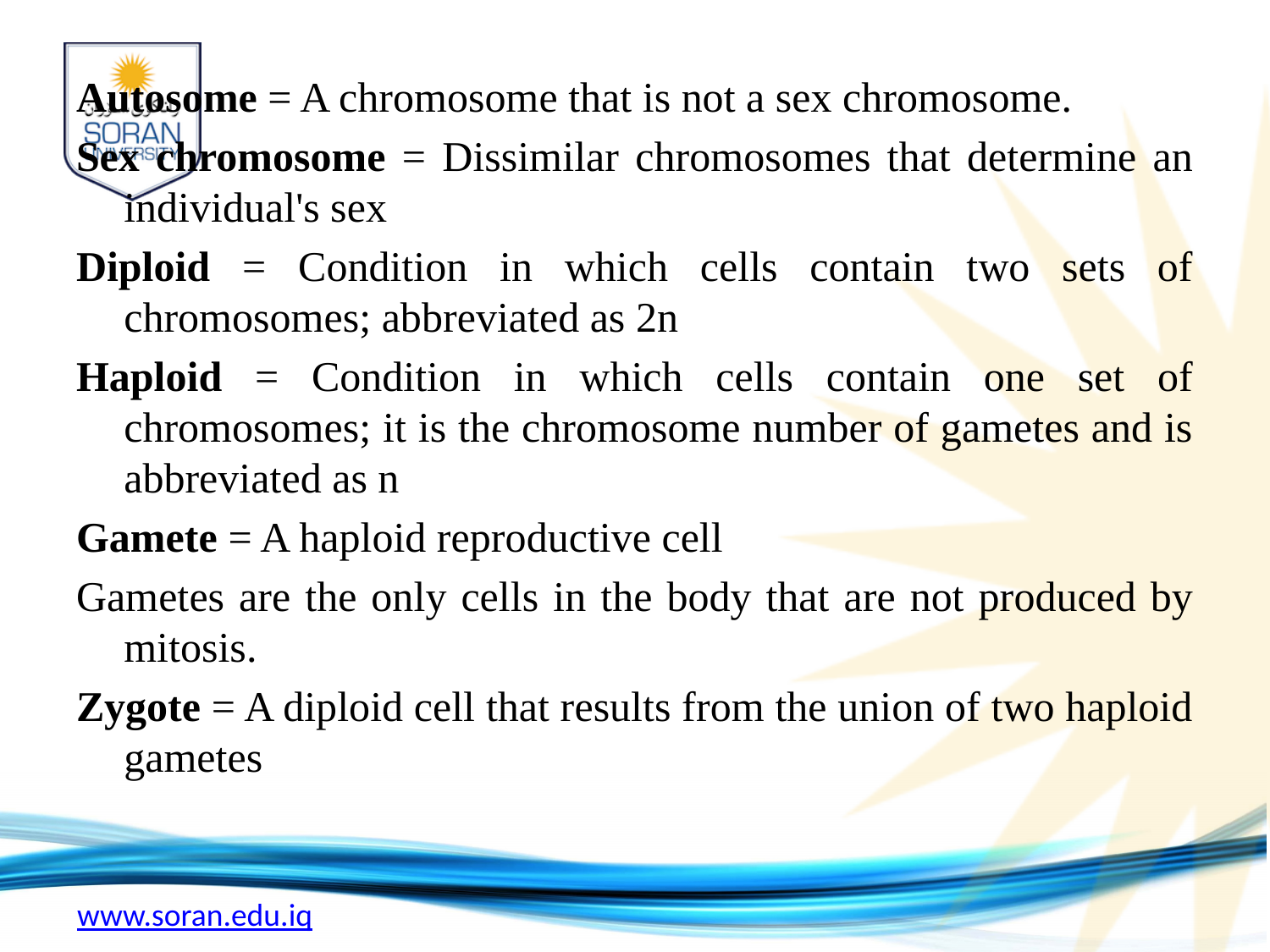

Autosome = A chromosome that is not a sex chromosome.
Sex chromosome = Dissimilar chromosomes that determine an individual's sex
Diploid = Condition in which cells contain two sets of chromosomes; abbreviated as 2n
Haploid = Condition in which cells contain one set of chromosomes; it is the chromosome number of gametes and is abbreviated as n
Gamete = A haploid reproductive cell
Gametes are the only cells in the body that are not produced by mitosis.
Zygote = A diploid cell that results from the union of two haploid gametes